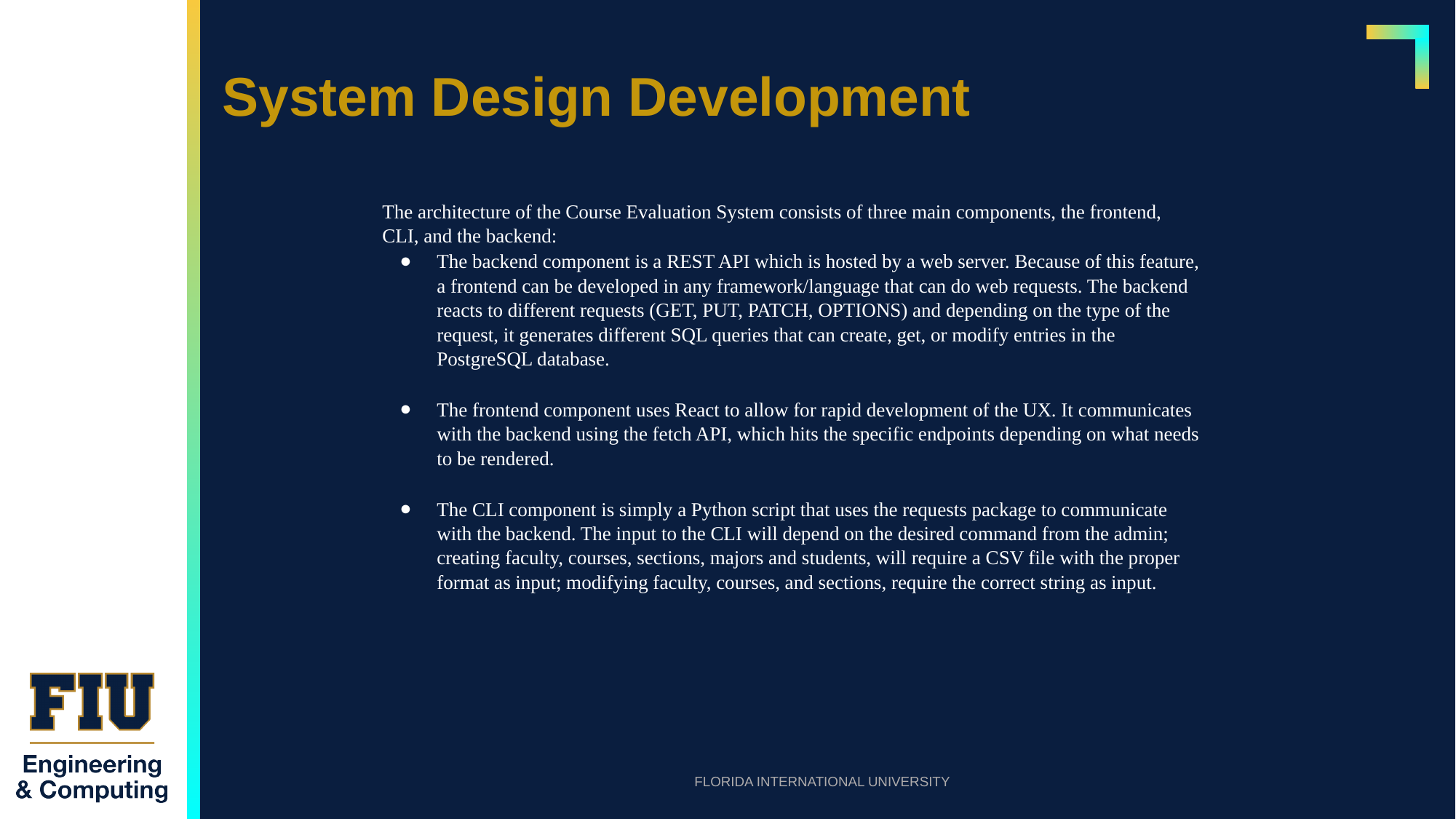

# System Design Development
The architecture of the Course Evaluation System consists of three main components, the frontend, CLI, and the backend:
The backend component is a REST API which is hosted by a web server. Because of this feature, a frontend can be developed in any framework/language that can do web requests. The backend reacts to different requests (GET, PUT, PATCH, OPTIONS) and depending on the type of the request, it generates different SQL queries that can create, get, or modify entries in the PostgreSQL database.

The frontend component uses React to allow for rapid development of the UX. It communicates with the backend using the fetch API, which hits the specific endpoints depending on what needs to be rendered.

The CLI component is simply a Python script that uses the requests package to communicate with the backend. The input to the CLI will depend on the desired command from the admin; creating faculty, courses, sections, majors and students, will require a CSV file with the proper format as input; modifying faculty, courses, and sections, require the correct string as input.